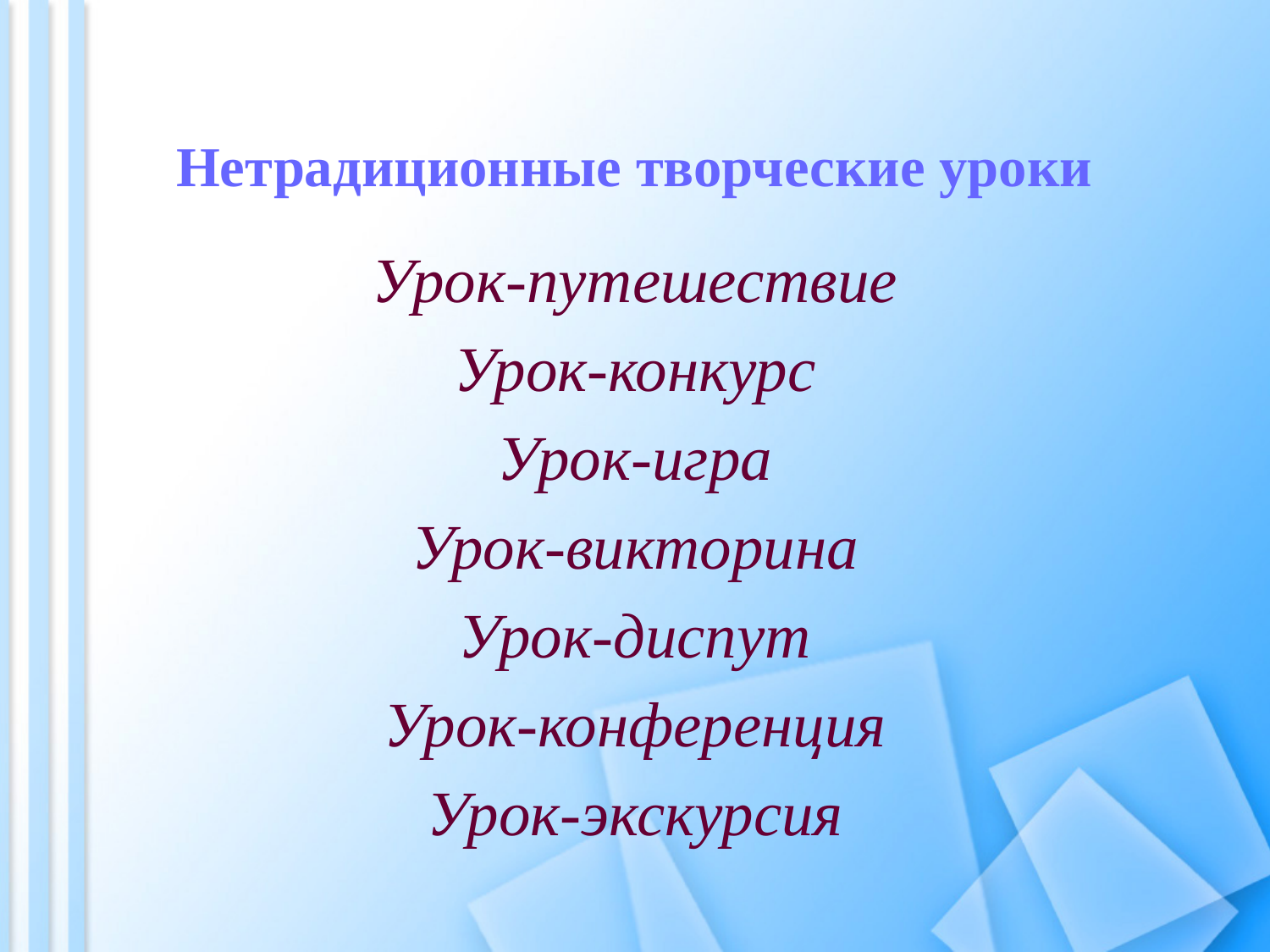

# Нетрадиционные творческие уроки
Урок-путешествие
Урок-конкурс
Урок-игра
Урок-викторина
Урок-диспут
Урок-конференция
Урок-экскурсия